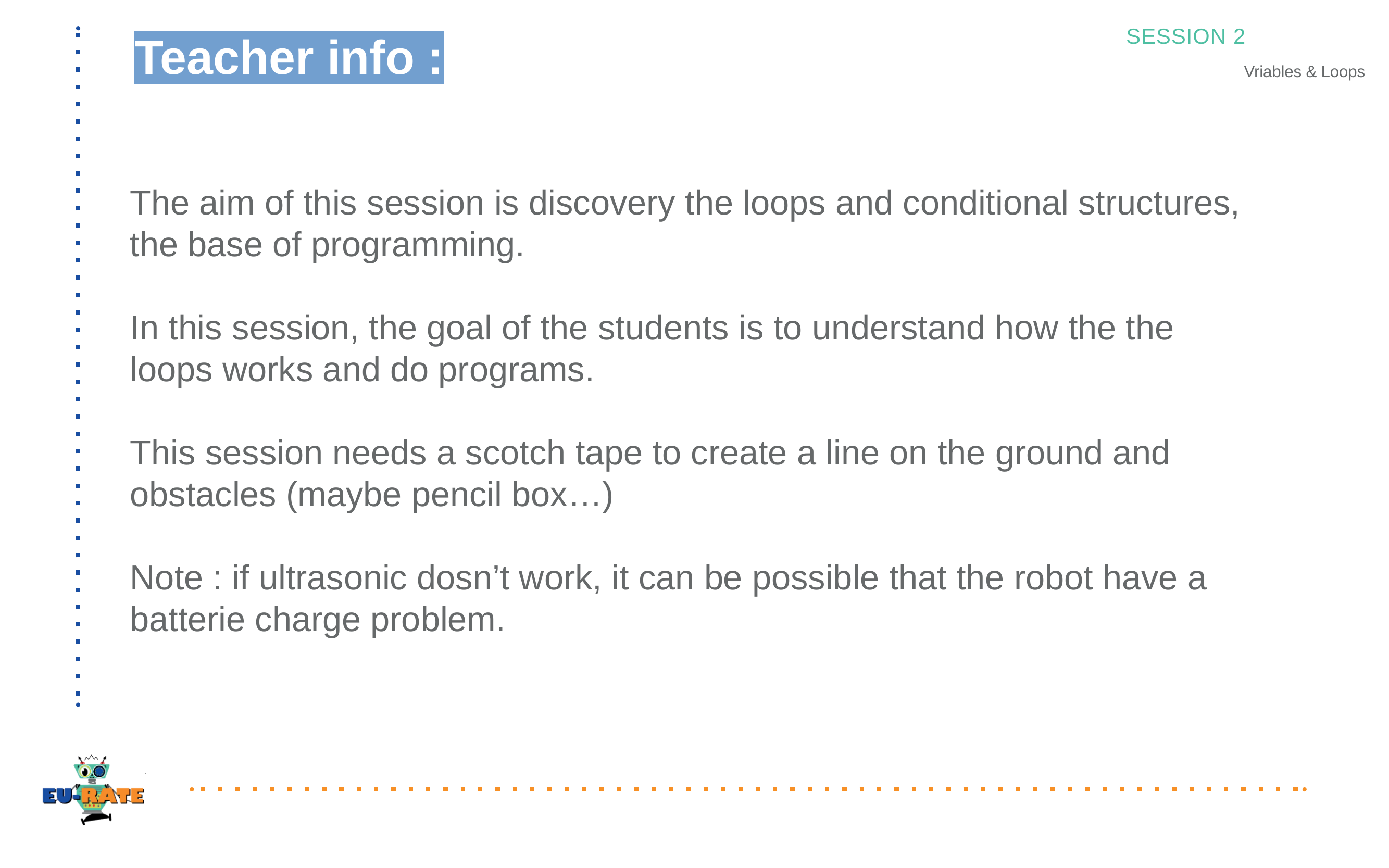

Teacher info :
SESSION 2
Vriables & Loops
The aim of this session is discovery the loops and conditional structures, the base of programming.
In this session, the goal of the students is to understand how the the loops works and do programs.
This session needs a scotch tape to create a line on the ground and obstacles (maybe pencil box…)
Note : if ultrasonic dosn’t work, it can be possible that the robot have a batterie charge problem.